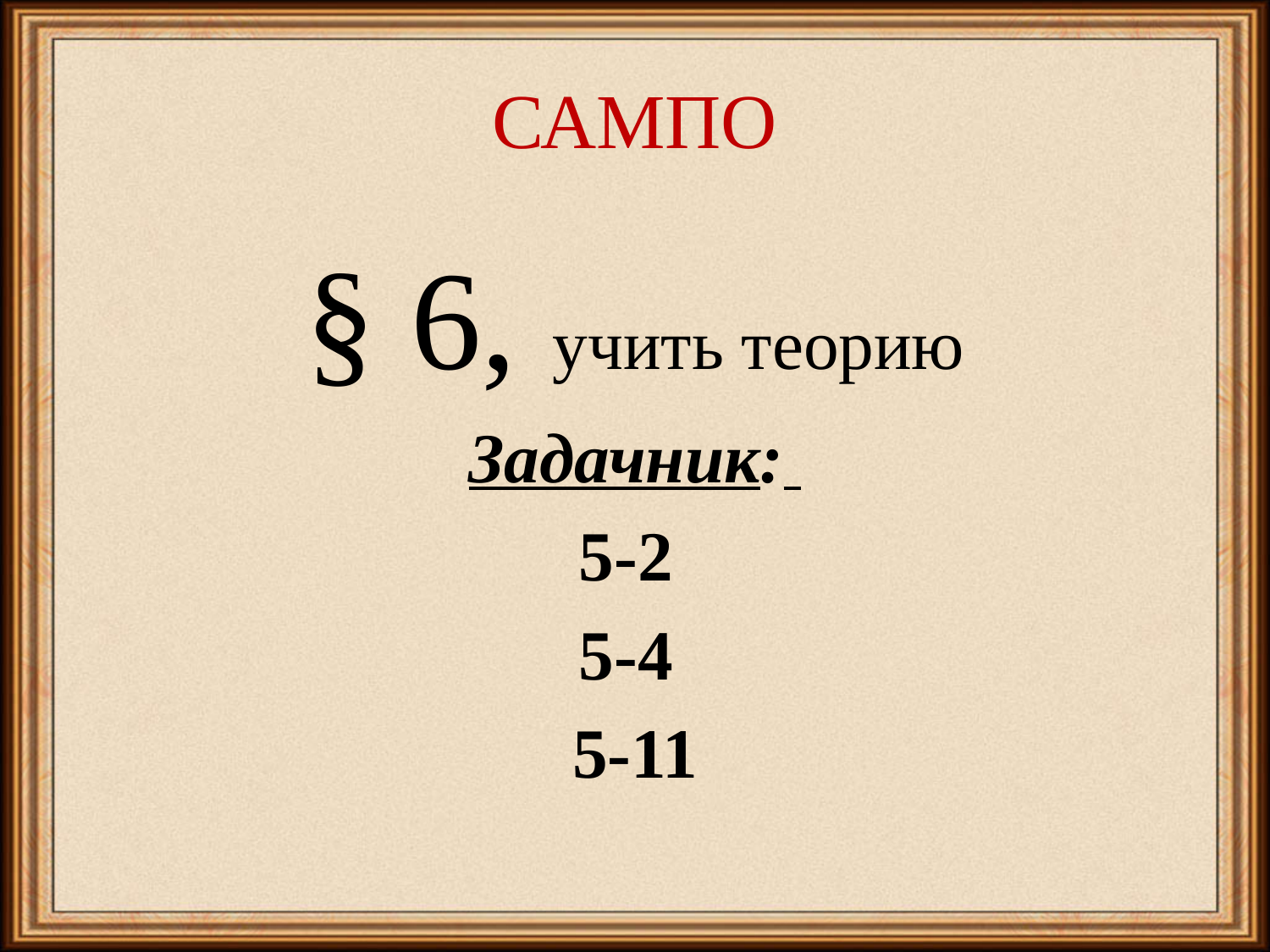

# САМПО
§ 6, учить теорию
Задачник:
5-2
5-4
5-11